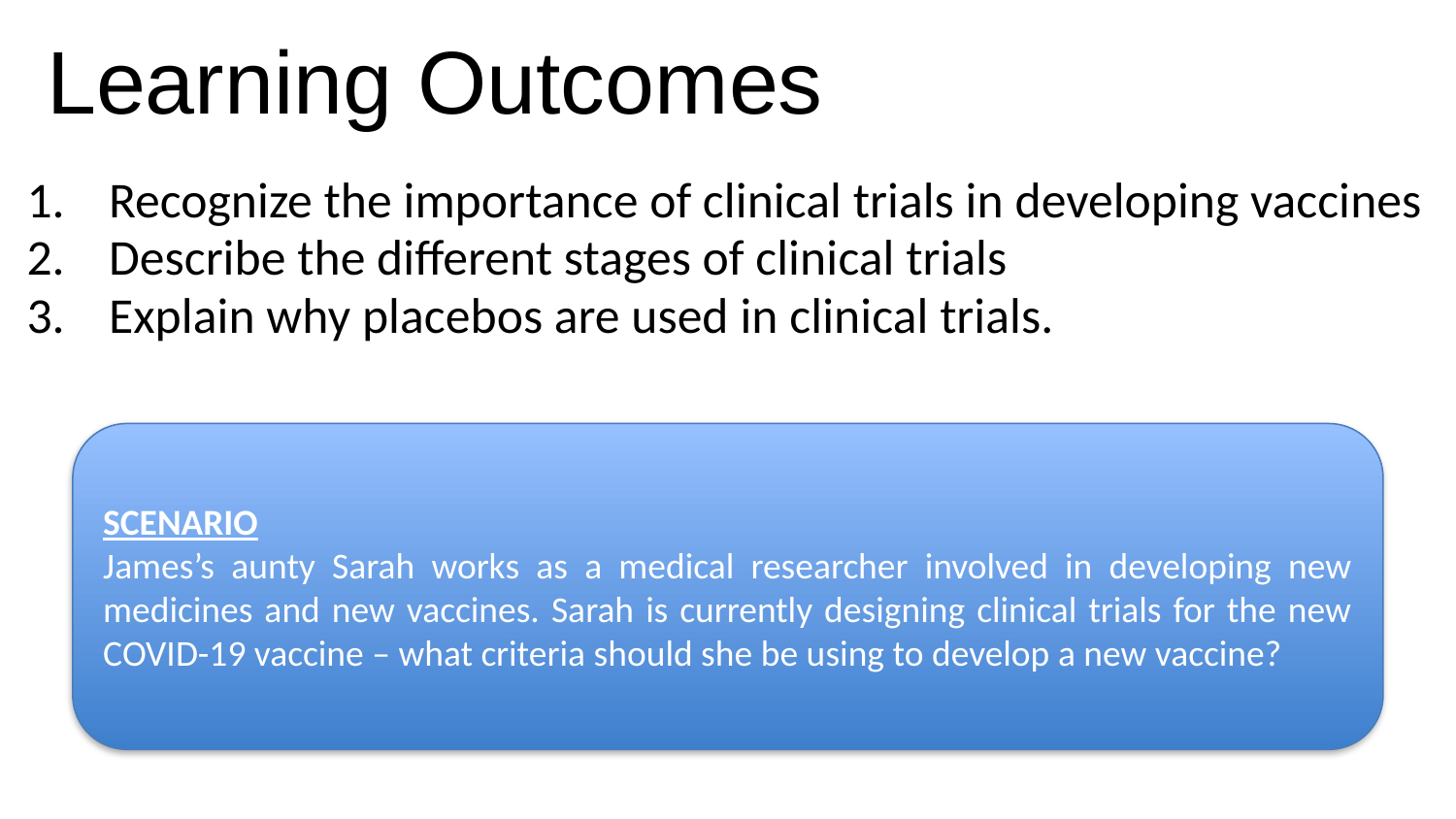

Learning Outcomes
Recognize the importance of clinical trials in developing vaccines
Describe the different stages of clinical trials
Explain why placebos are used in clinical trials.
SCENARIO
James’s aunty Sarah works as a medical researcher involved in developing new medicines and new vaccines. Sarah is currently designing clinical trials for the new COVID-19 vaccine – what criteria should she be using to develop a new vaccine?